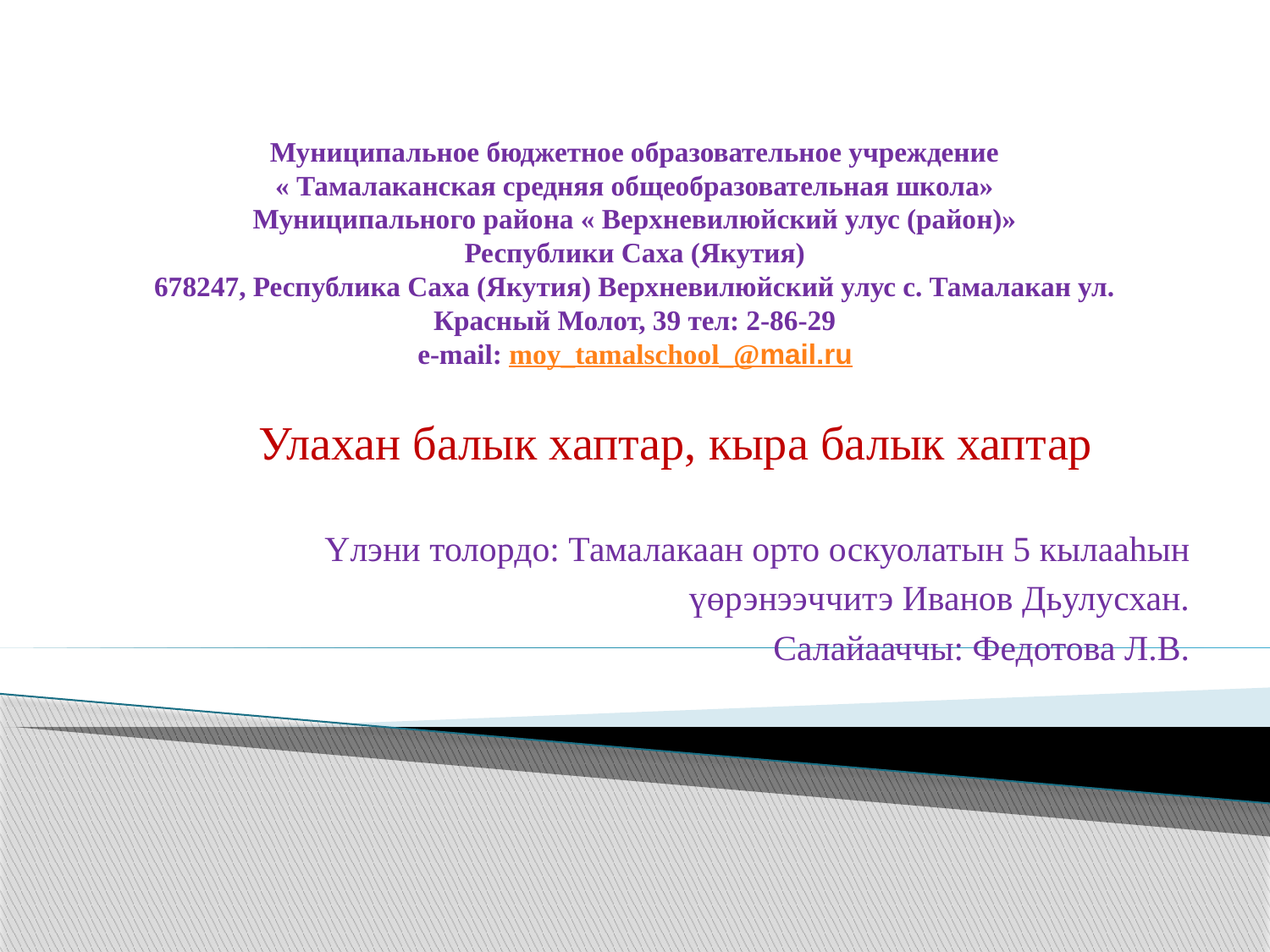

# Муниципальное бюджетное образовательное учреждение « Тамалаканская средняя общеобразовательная школа» Муниципального района « Верхневилюйский улус (район)» Республики Саха (Якутия) 678247, Республика Саха (Якутия) Верхневилюйский улус с. Тамалакан ул. Красный Молот, 39 тел: 2-86-29 e-mail: moy_tamalschool_@mail.ru
Улахан балык хаптар, кыра балык хаптар

Үлэни толордо: Тамалакаан орто оскуолатын 5 кылааһын
үөрэнээччитэ Иванов Дьулусхан.
Салайааччы: Федотова Л.В.